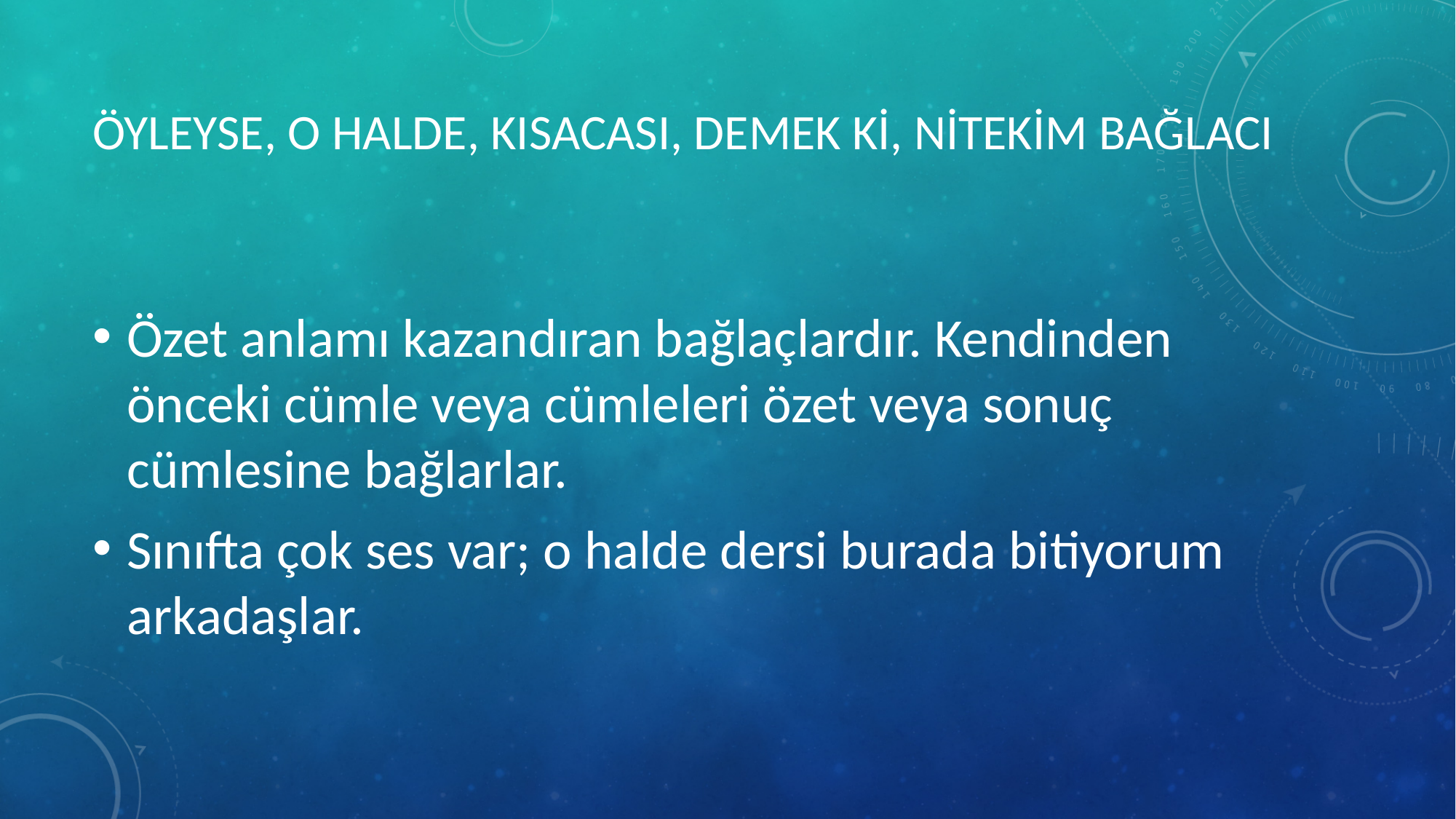

# ÖYLEYSE, O HALDE, KISACASI, DEMEK Kİ, NİTEKİM BAĞLACI
Özet anlamı kazandıran bağlaçlardır. Kendinden önceki cümle veya cümleleri özet veya sonuç cümlesine bağlarlar.
Sınıfta çok ses var; o halde dersi burada bitiyorum arkadaşlar.